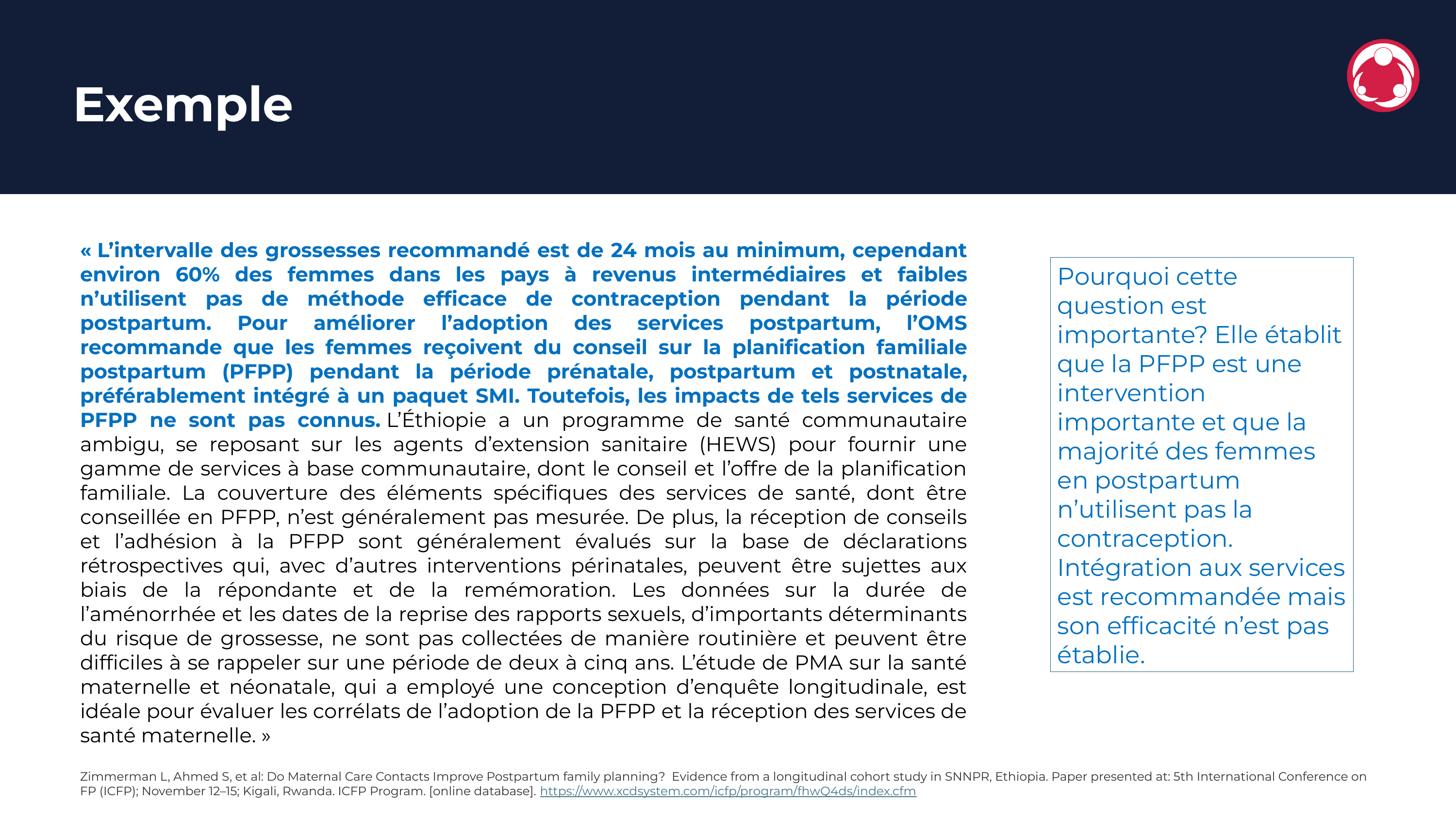

Exemple
« L’intervalle des grossesses recommandé est de 24 mois au minimum, cependant environ 60% des femmes dans les pays à revenus intermédiaires et faibles n’utilisent pas de méthode efficace de contraception pendant la période postpartum. Pour améliorer l’adoption des services postpartum, l’OMS recommande que les femmes reçoivent du conseil sur la planification familiale postpartum (PFPP) pendant la période prénatale, postpartum et postnatale, préférablement intégré à un paquet SMI. Toutefois, les impacts de tels services de PFPP ne sont pas connus. L’Éthiopie a un programme de santé communautaire ambigu, se reposant sur les agents d’extension sanitaire (HEWS) pour fournir une gamme de services à base communautaire, dont le conseil et l’offre de la planification familiale. La couverture des éléments spécifiques des services de santé, dont être conseillée en PFPP, n’est généralement pas mesurée. De plus, la réception de conseils et l’adhésion à la PFPP sont généralement évalués sur la base de déclarations rétrospectives qui, avec d’autres interventions périnatales, peuvent être sujettes aux biais de la répondante et de la remémoration. Les données sur la durée de l’aménorrhée et les dates de la reprise des rapports sexuels, d’importants déterminants du risque de grossesse, ne sont pas collectées de manière routinière et peuvent être difficiles à se rappeler sur une période de deux à cinq ans. L’étude de PMA sur la santé maternelle et néonatale, qui a employé une conception d’enquête longitudinale, est idéale pour évaluer les corrélats de l’adoption de la PFPP et la réception des services de santé maternelle. »
Pourquoi cette question est importante? Elle établit que la PFPP est une intervention importante et que la majorité des femmes en postpartum n’utilisent pas la contraception. Intégration aux services est recommandée mais son efficacité n’est pas établie.
Zimmerman L, Ahmed S, et al: Do Maternal Care Contacts Improve Postpartum family planning?  Evidence from a longitudinal cohort study in SNNPR, Ethiopia. Paper presented at: 5th International Conference on FP (ICFP); November 12–15; Kigali, Rwanda. ICFP Program. [online database]. https://www.xcdsystem.com/icfp/program/fhwQ4ds/index.cfm